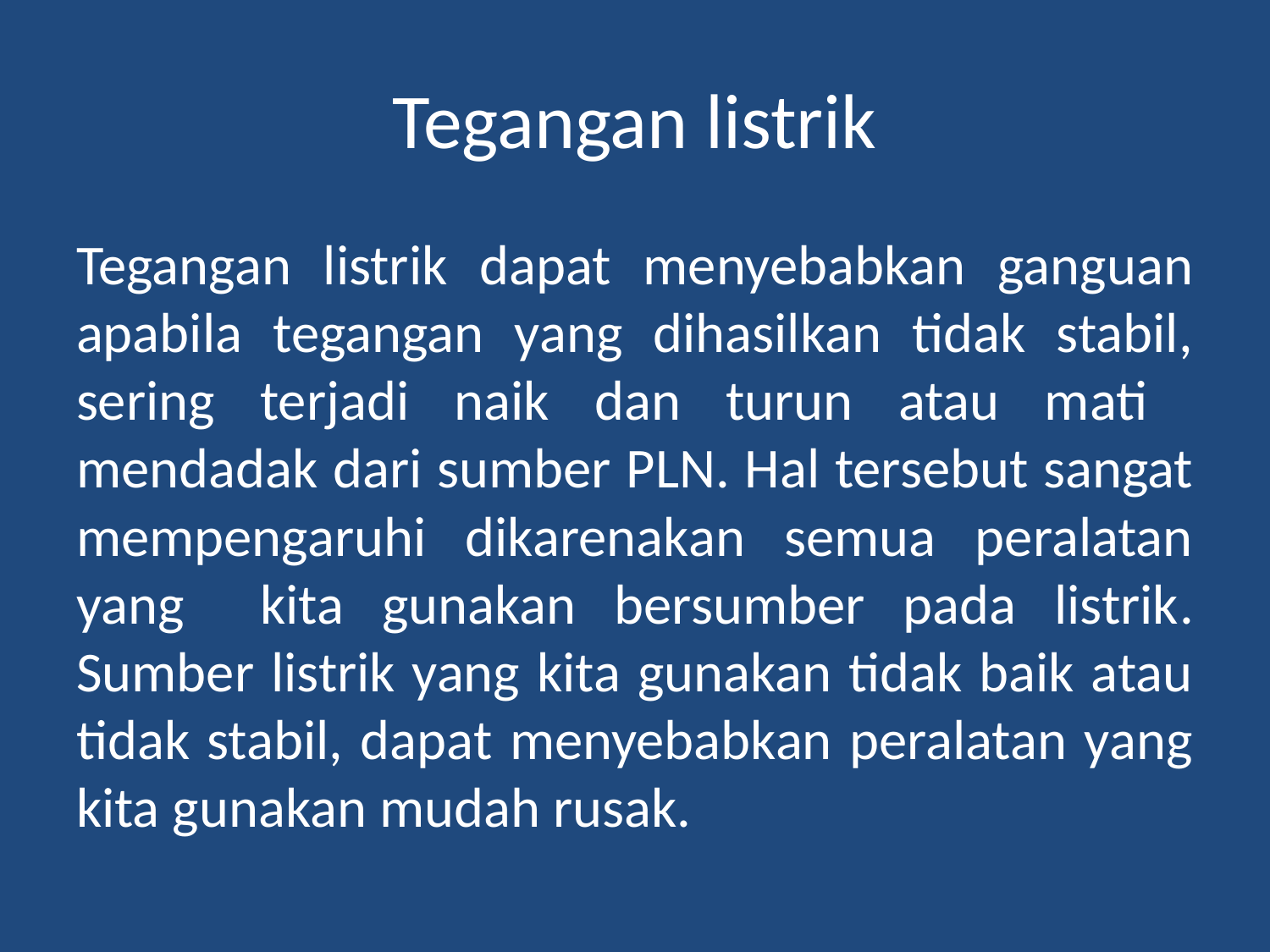

# Tegangan listrik
Tegangan listrik dapat menyebabkan ganguan apabila tegangan yang dihasilkan tidak stabil, sering terjadi naik dan turun atau mati  mendadak dari sumber PLN. Hal tersebut sangat mempengaruhi dikarenakan semua peralatan yang  kita gunakan bersumber pada listrik. Sumber listrik yang kita gunakan tidak baik atau tidak stabil, dapat menyebabkan peralatan yang kita gunakan mudah rusak.